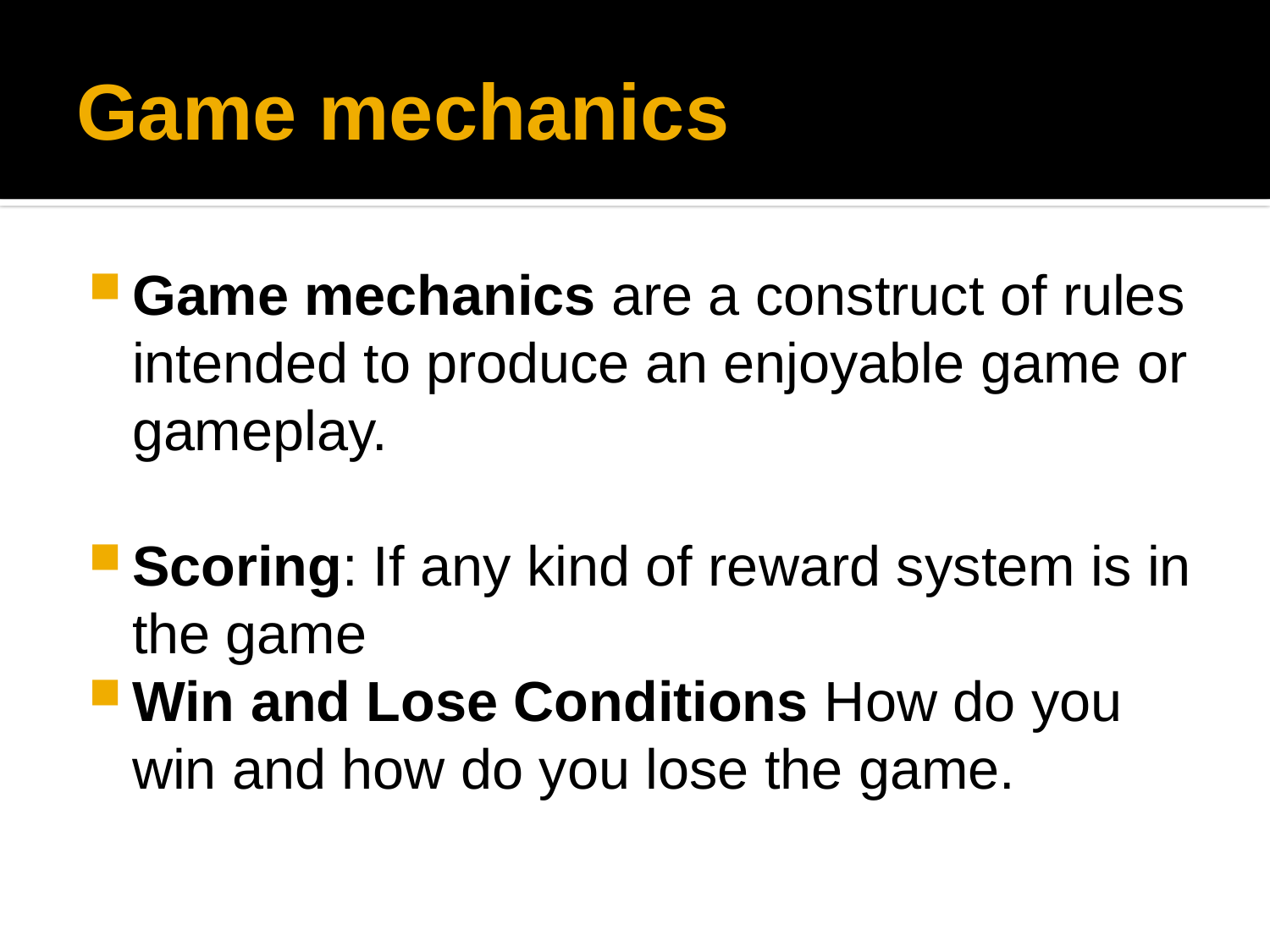

# Game mechanics
Game mechanics are a construct of rules intended to produce an enjoyable game or gameplay.

Scoring: If any kind of reward system is in the game
Win and Lose Conditions How do you win and how do you lose the game.